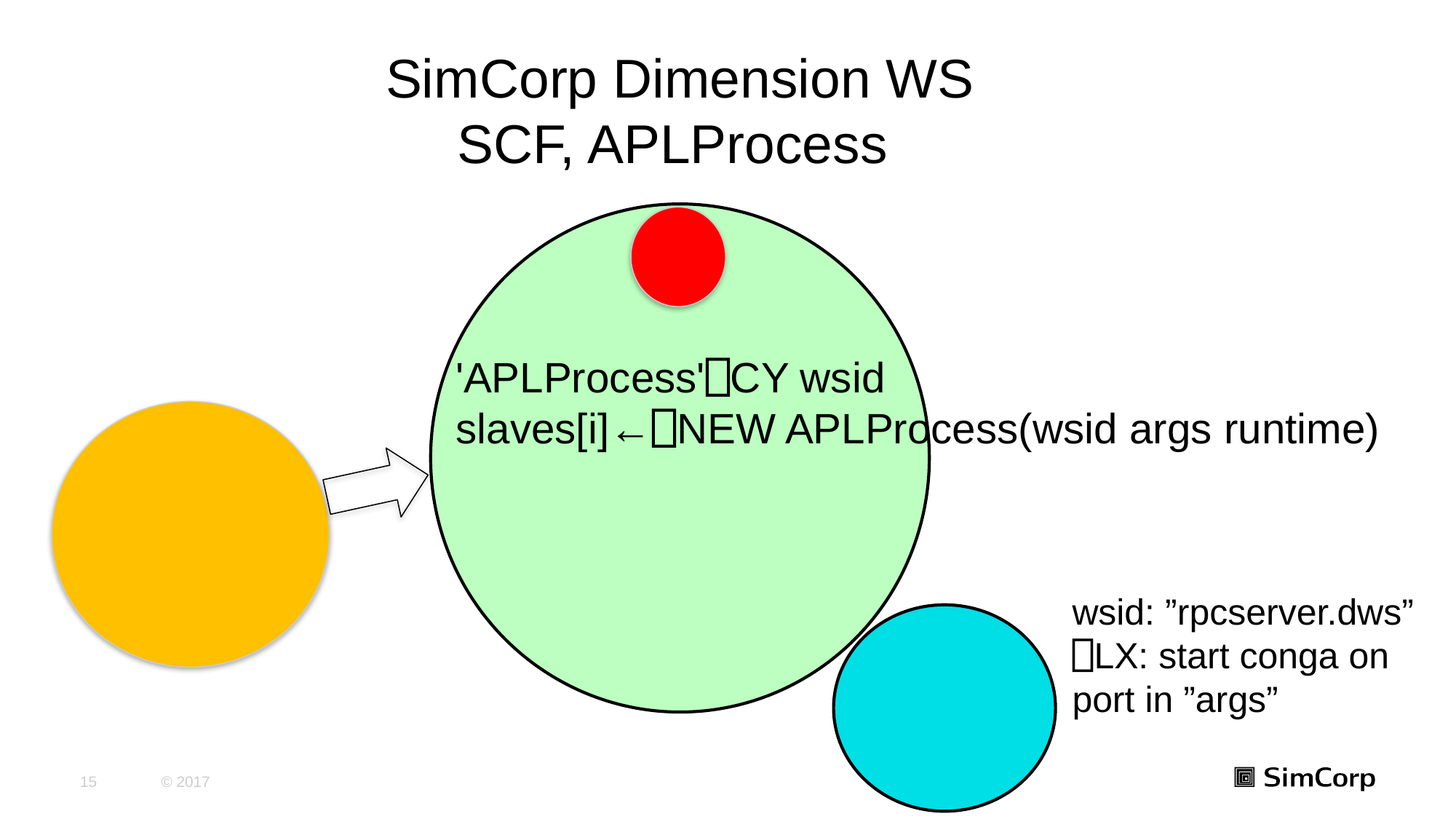

SimCorp Dimension WS
SCF, APLProcess

'APLProcess'⎕CY wsid
slaves[i]←⎕NEW APLProcess(wsid args runtime)

wsid: ”rpcserver.dws”
⎕LX: start conga on
port in ”args”

15